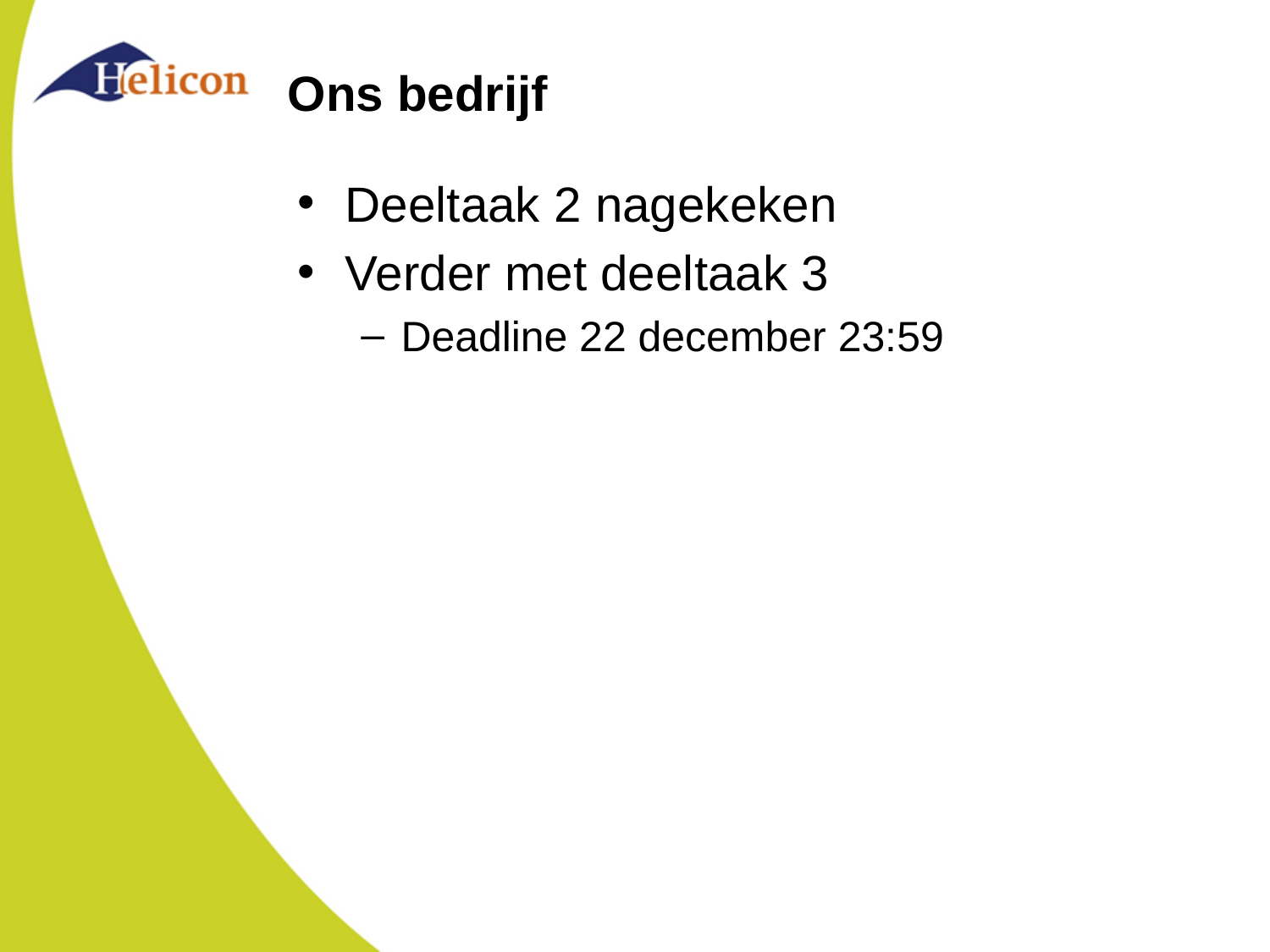

# Ons bedrijf
Deeltaak 2 nagekeken
Verder met deeltaak 3
Deadline 22 december 23:59